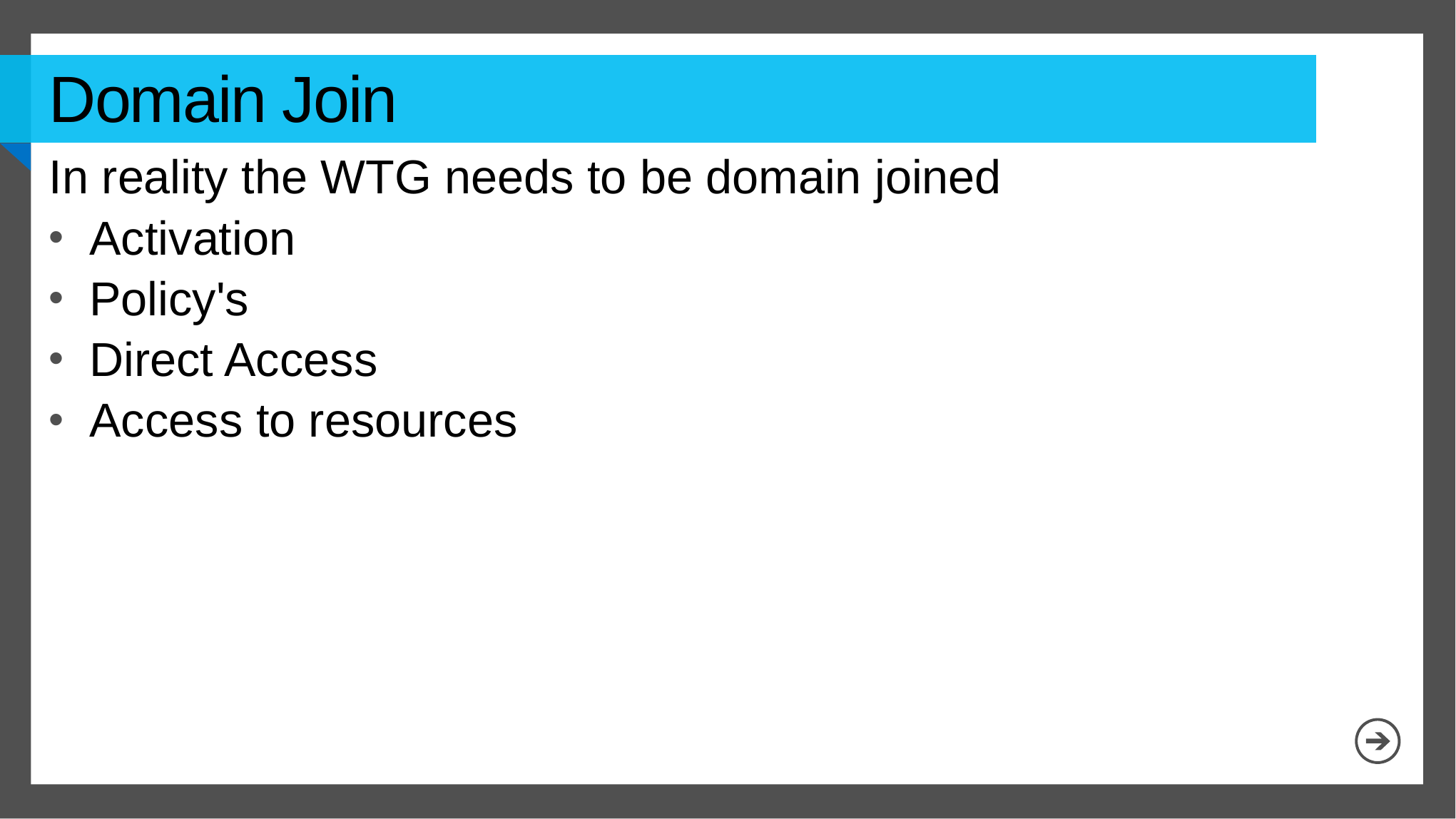

# Domain Join
In reality the WTG needs to be domain joined
Activation
Policy's
Direct Access
Access to resources